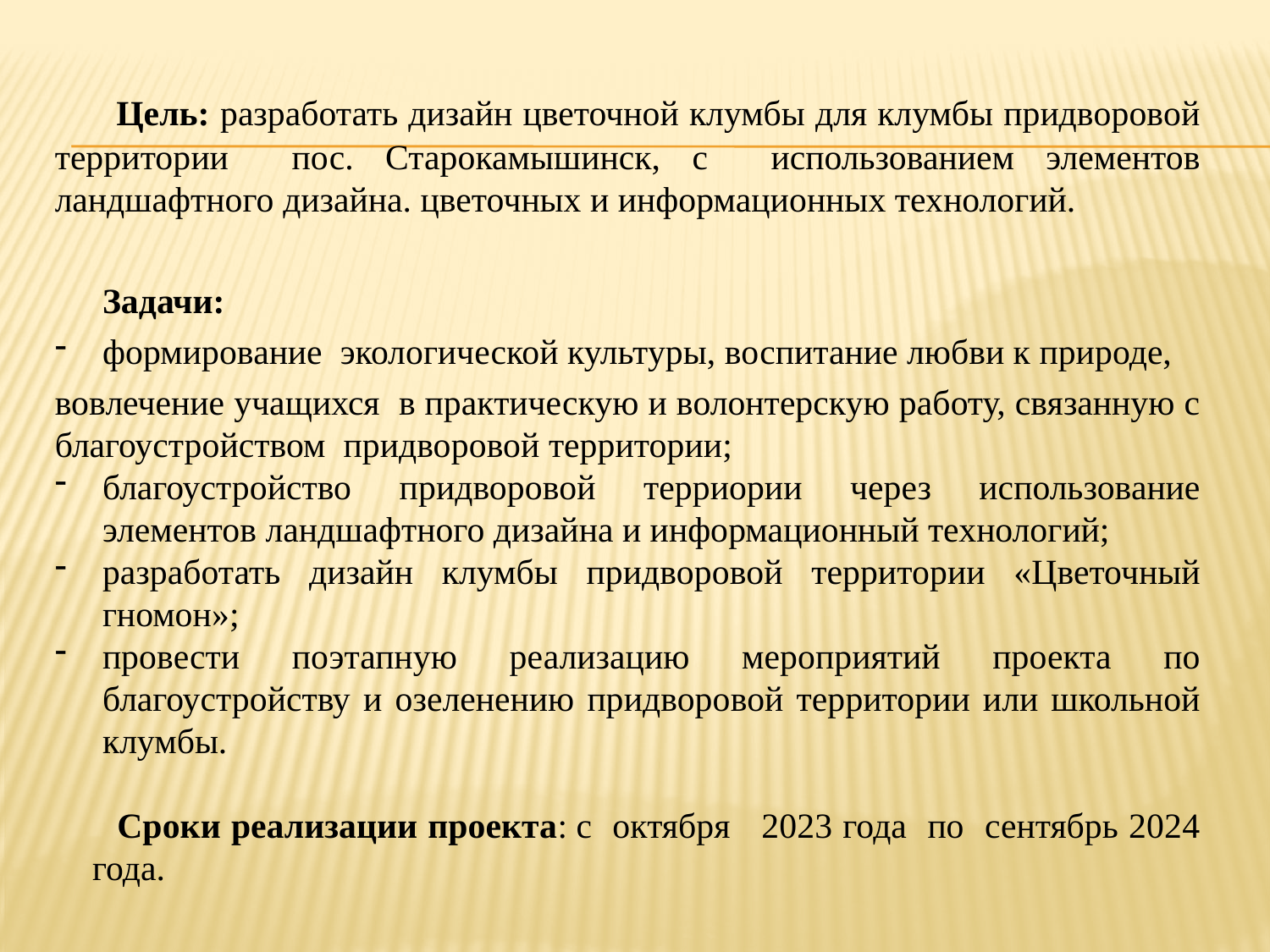

Цель: разработать дизайн цветочной клумбы для клумбы придворовой территории  пос. Старокамышинск, с  использованием элементов ландшафтного дизайна. цветочных и информационных технологий.

	Задачи:
формирование  экологической культуры, воспитание любви к природе,
вовлечение учащихся  в практическую и волонтерскую работу, связанную с благоустройством  придворовой территории;
благоустройство придворовой терриории через использование элементов ландшафтного дизайна и информационный технологий;
разработать дизайн клумбы придворовой территории «Цветочный гномон»;
провести поэтапную реализацию мероприятий проекта по благоустройству и озеленению придворовой территории или школьной клумбы.

Сроки реализации проекта: с  октября   2023 года  по  сентябрь 2024 года.